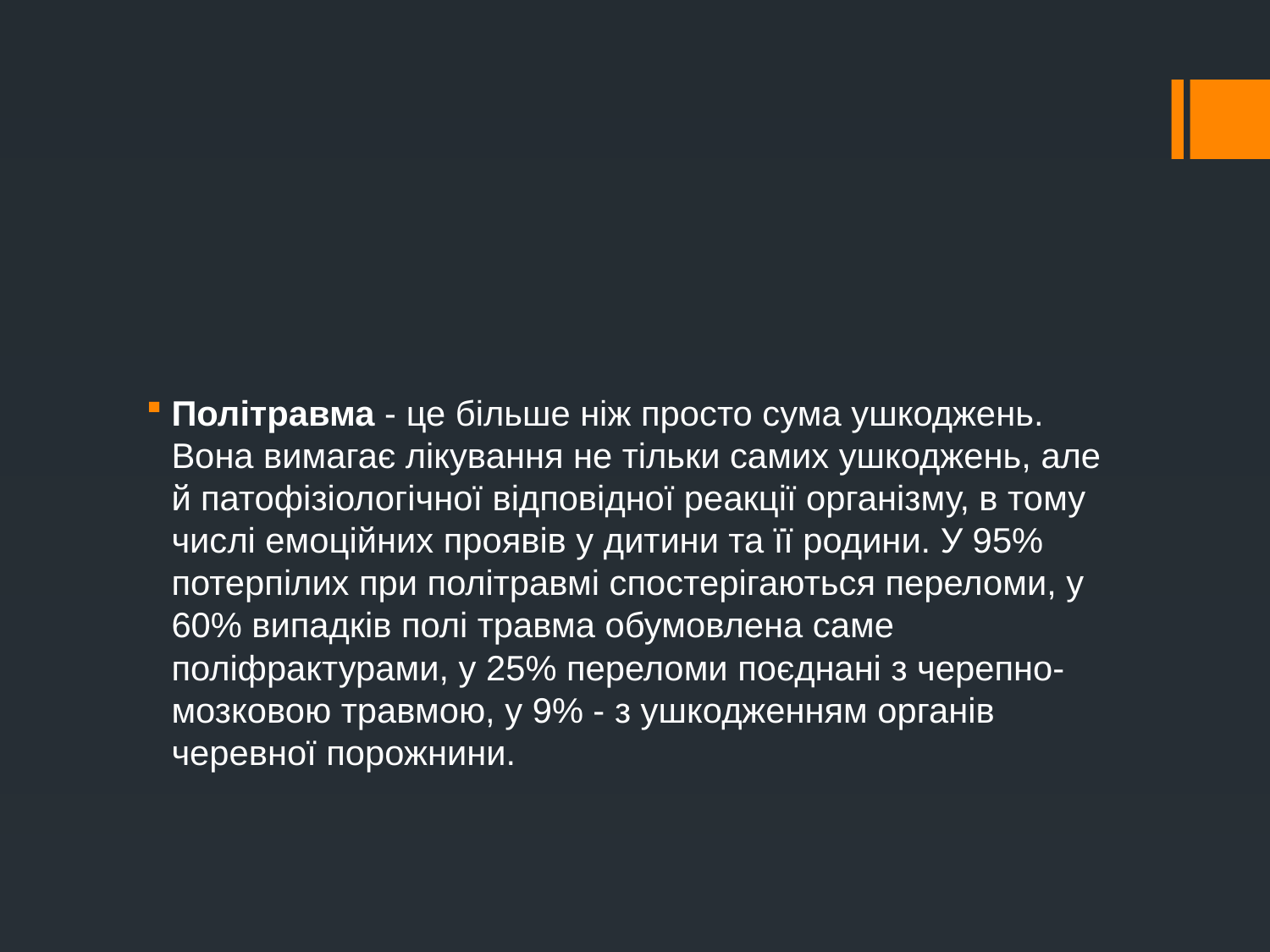

#
Політравма - це більше ніж просто сума ушкоджень. Вона вимагає лікування не тільки самих ушкоджень, але й патофізіологічної відповідної реакції організму, в тому числі емоційних проявів у дитини та її родини. У 95% потерпілих при політравмі спостерігаються переломи, у 60% випадків полі травма обумовлена саме поліфрактурами, у 25% переломи поєднані з черепно-мозковою травмою, у 9% - з ушкодженням органів черевної порожнини.